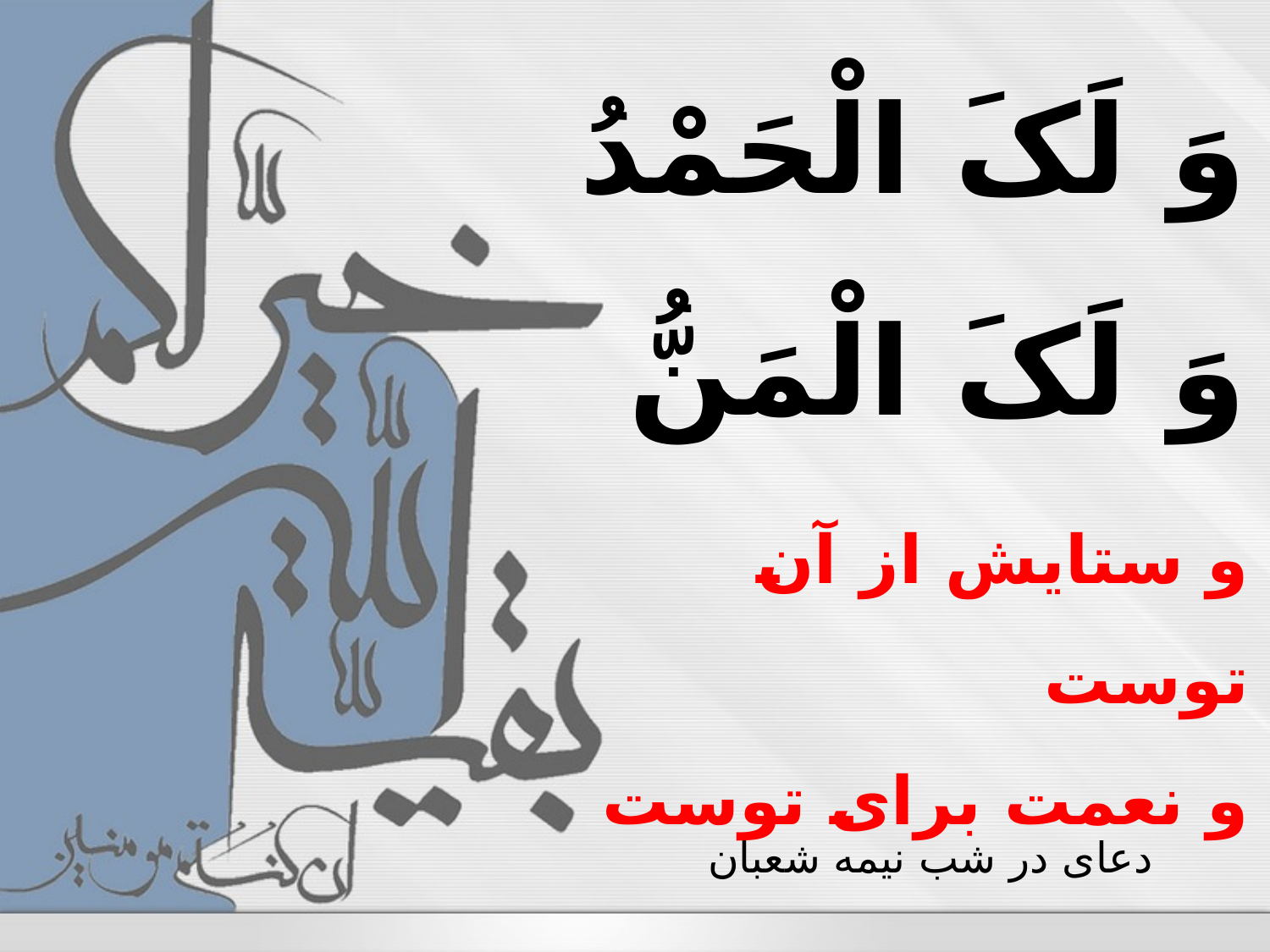

وَ لَکَ الْحَمْدُ
وَ لَکَ الْمَنُّ
و ستایش از آن توست
و نعمت برای توست